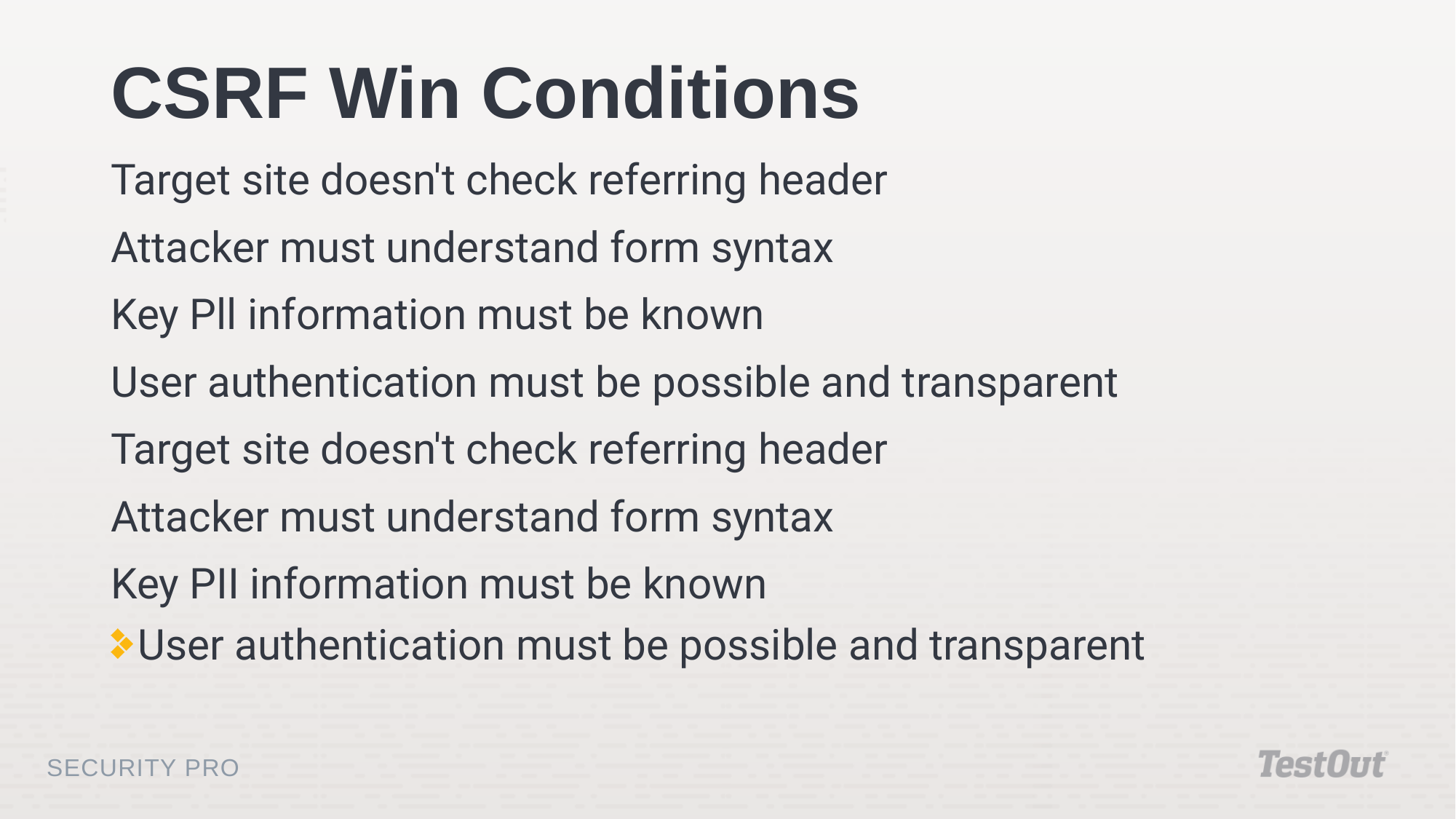

# CSRF Win Conditions
Target site doesn't check referring header
Attacker must understand form syntax
Key Pll information must be known
User authentication must be possible and transparent
Target site doesn't check referring header
Attacker must understand form syntax
Key PII information must be known
User authentication must be possible and transparent
Security Pro